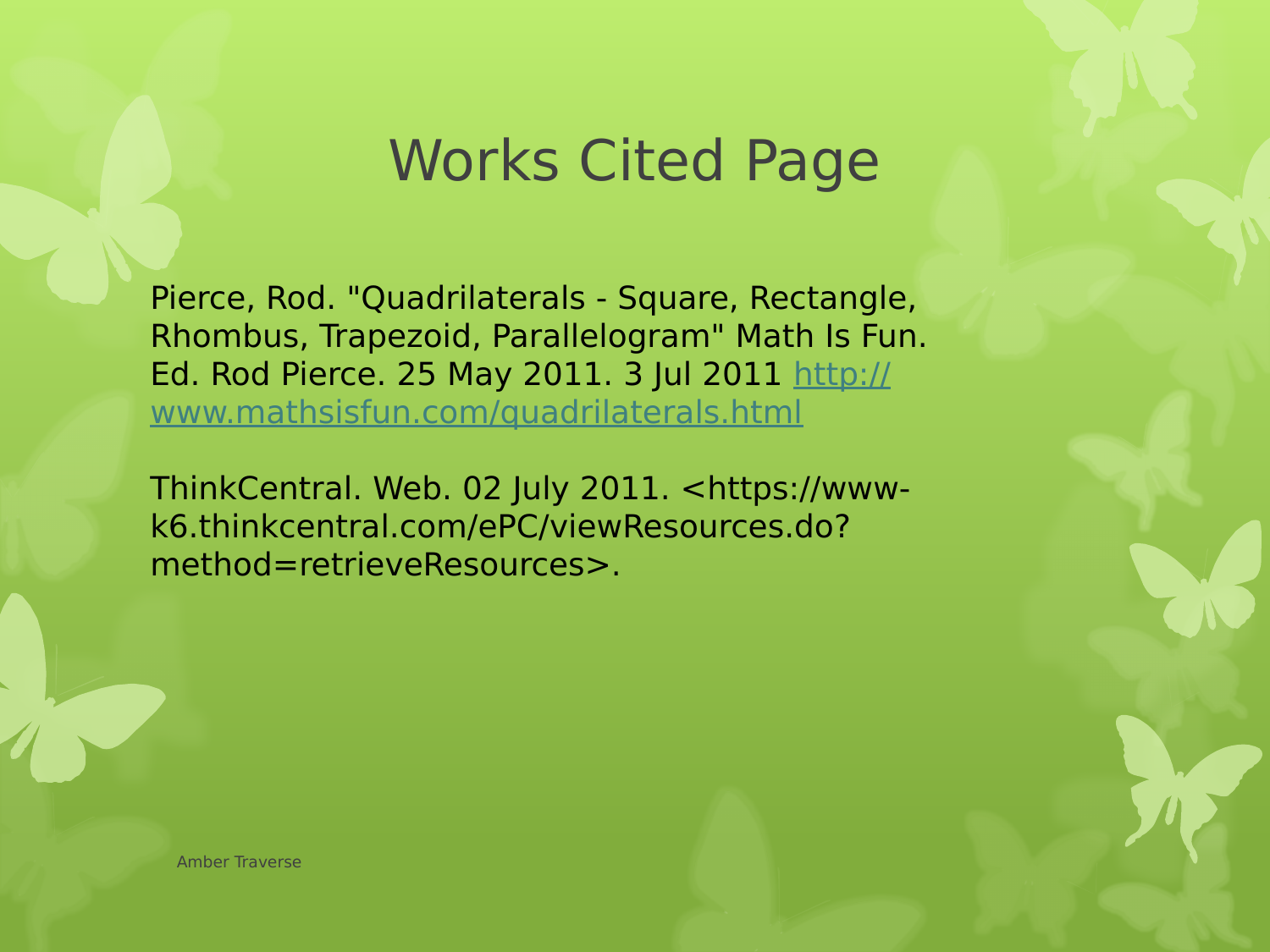

# Works Cited Page
Pierce, Rod. "Quadrilaterals - Square, Rectangle, Rhombus, Trapezoid, Parallelogram" Math Is Fun. Ed. Rod Pierce. 25 May 2011. 3 Jul 2011 http://www.mathsisfun.com/quadrilaterals.html

ThinkCentral. Web. 02 July 2011. <https://www-k6.thinkcentral.com/ePC/viewResources.do?method=retrieveResources>.

Amber Traverse